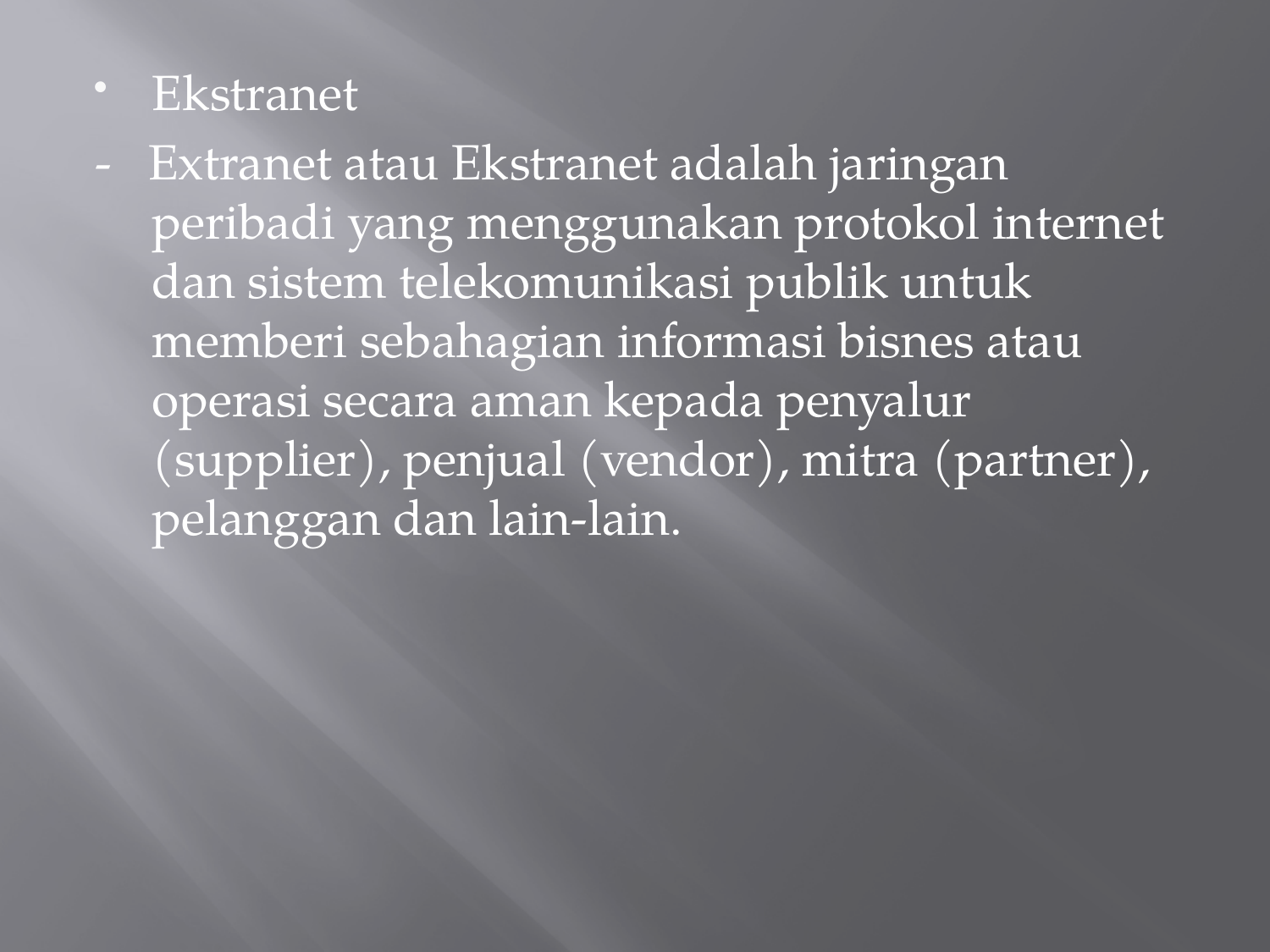

Ekstranet
-   Extranet atau Ekstranet adalah jaringan peribadi yang menggunakan protokol internet dan sistem telekomunikasi publik untuk memberi sebahagian informasi bisnes atau operasi secara aman kepada penyalur (supplier), penjual (vendor), mitra (partner), pelanggan dan lain-lain.